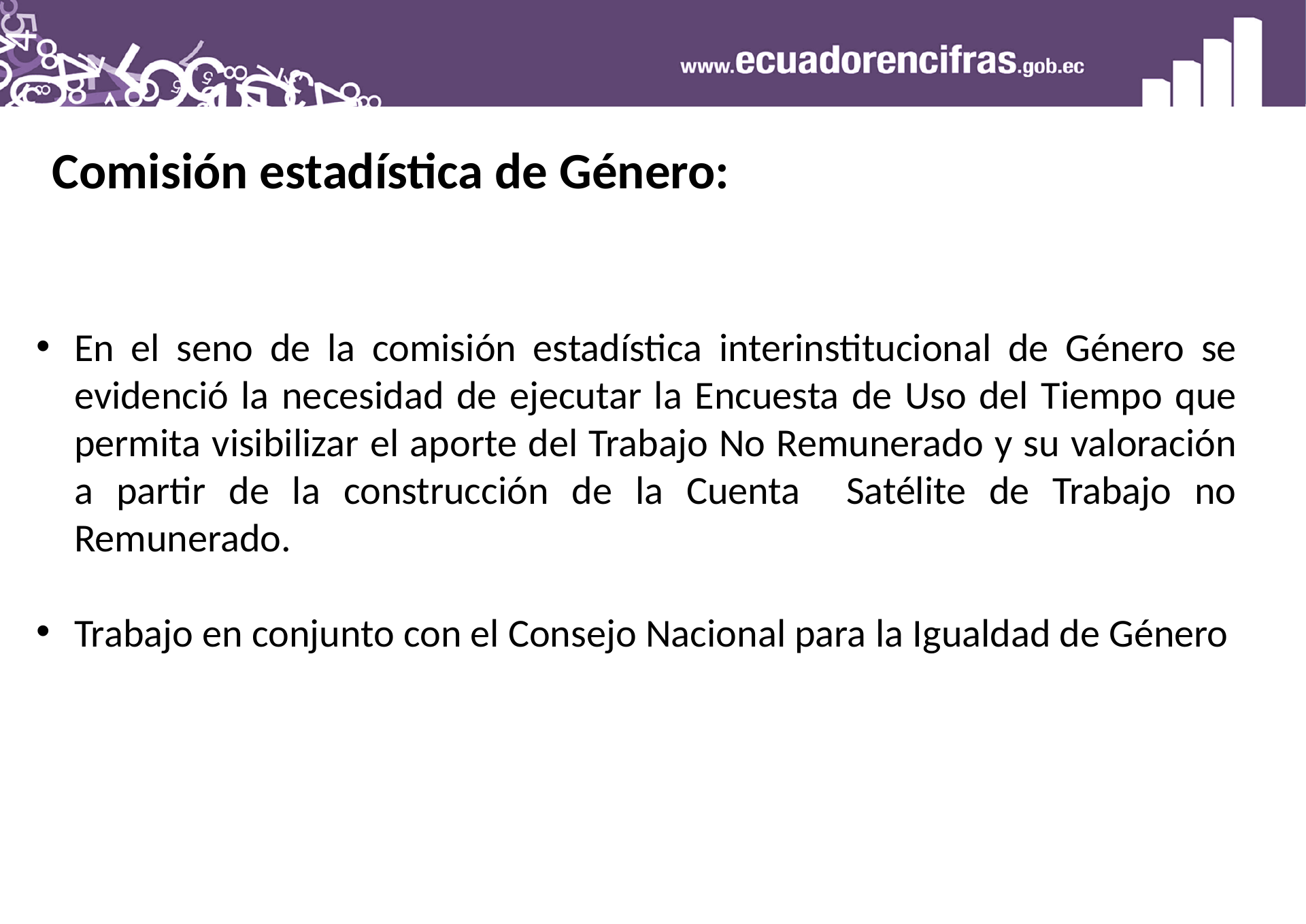

Comisión estadística de Género:

En el seno de la comisión estadística interinstitucional de Género se evidenció la necesidad de ejecutar la Encuesta de Uso del Tiempo que permita visibilizar el aporte del Trabajo No Remunerado y su valoración a partir de la construcción de la Cuenta  Satélite de Trabajo no Remunerado.

Trabajo en conjunto con el Consejo Nacional para la Igualdad de Género